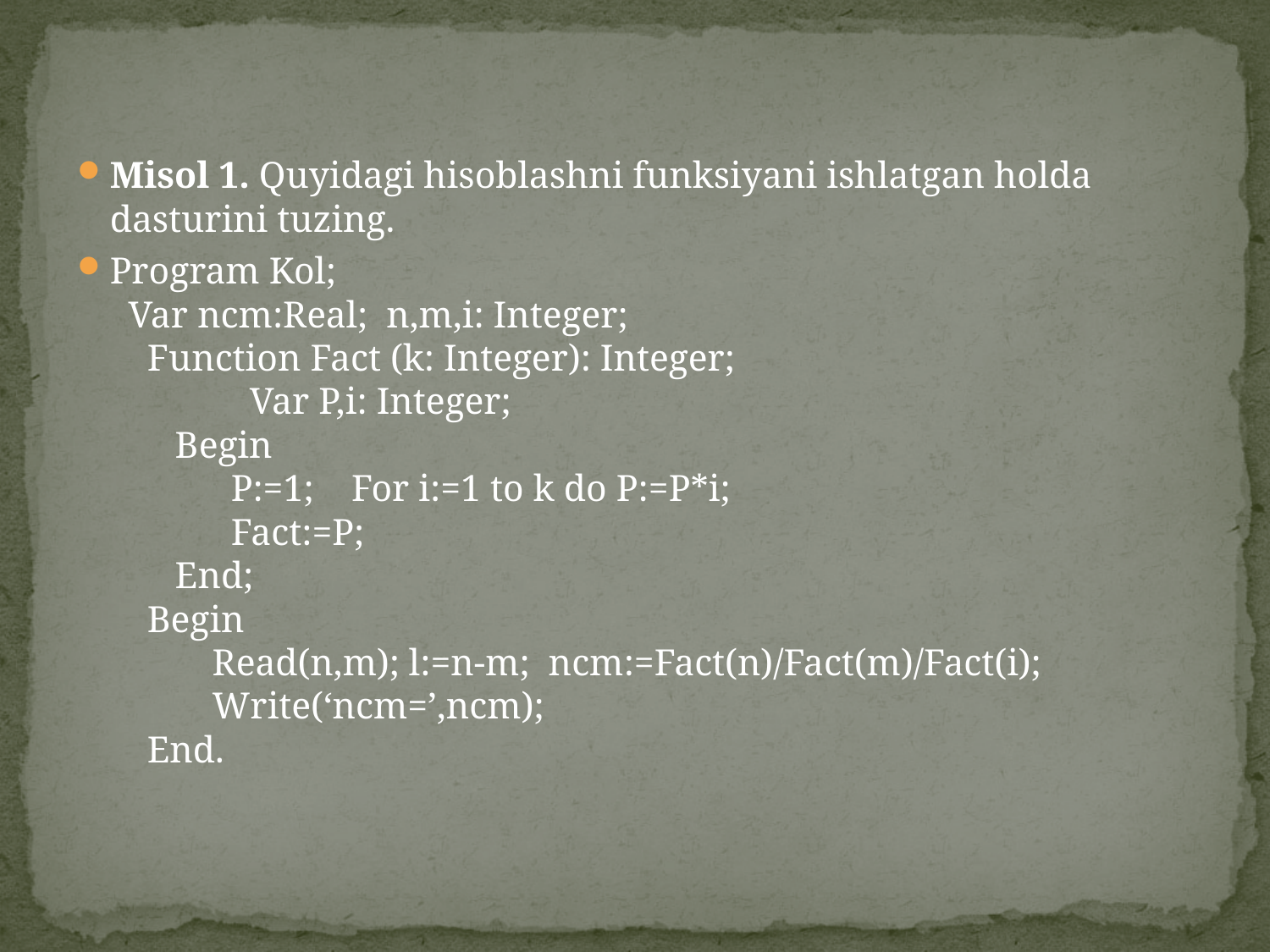

Misol 1. Quyidagi hisoblashni funksiyani ishlatgan holda dasturini tuzing.
Program Kol;
  Var ncm:Real;  n,m,i: Integer;
    Function Fact (k: Integer): Integer;
               Var P,i: Integer;
       Begin
             P:=1;    For i:=1 to k do P:=P*i;
             Fact:=P;
       End;
    Begin
           Read(n,m); l:=n-m;  ncm:=Fact(n)/Fact(m)/Fact(i);  
           Write(‘ncm=’,ncm);
    End.